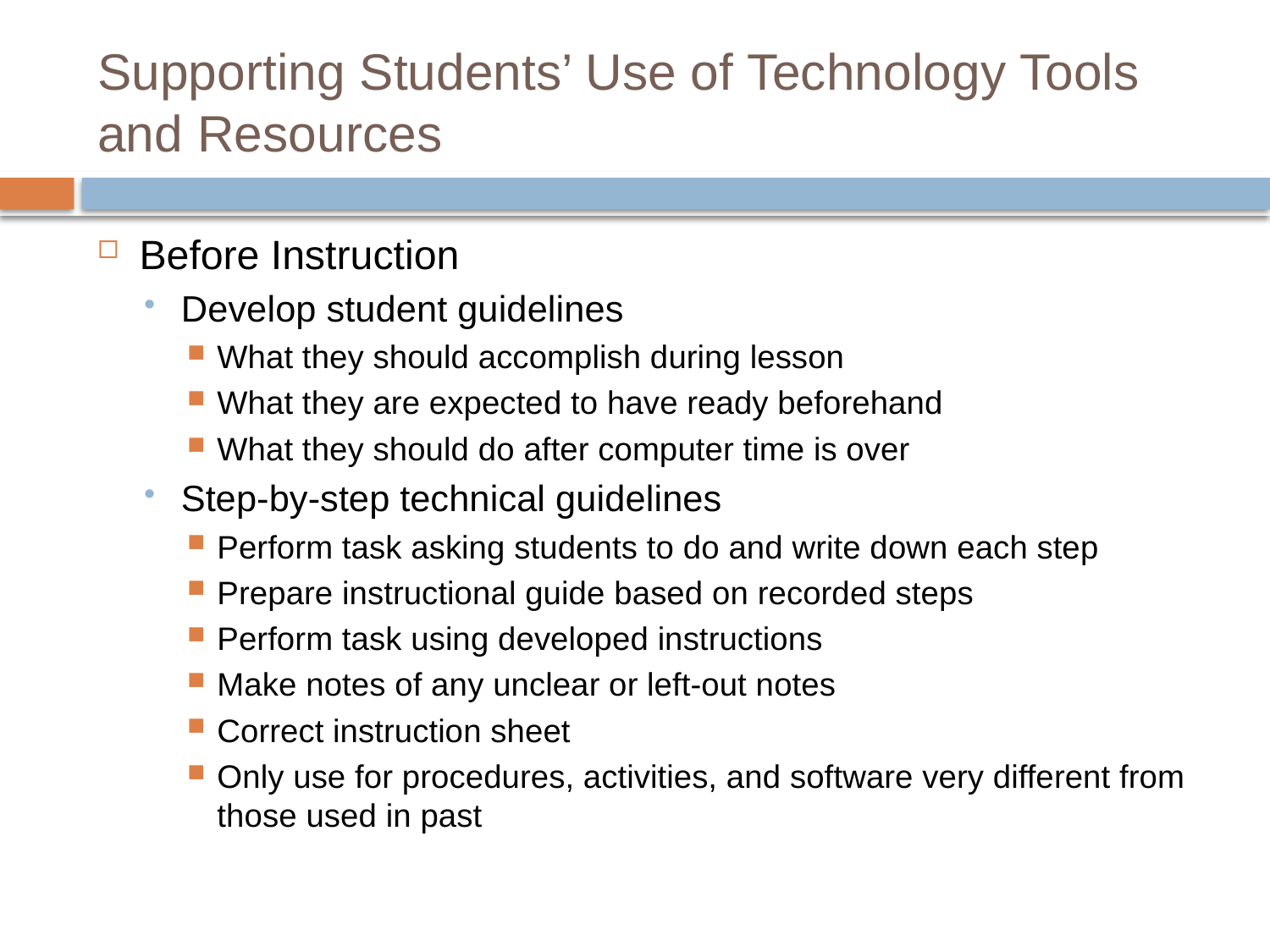

# Supporting Students’ Use of Technology Tools and Resources
Before Instruction
Develop student guidelines
What they should accomplish during lesson
What they are expected to have ready beforehand
What they should do after computer time is over
Step-by-step technical guidelines
Perform task asking students to do and write down each step
Prepare instructional guide based on recorded steps
Perform task using developed instructions
Make notes of any unclear or left-out notes
Correct instruction sheet
Only use for procedures, activities, and software very different from those used in past